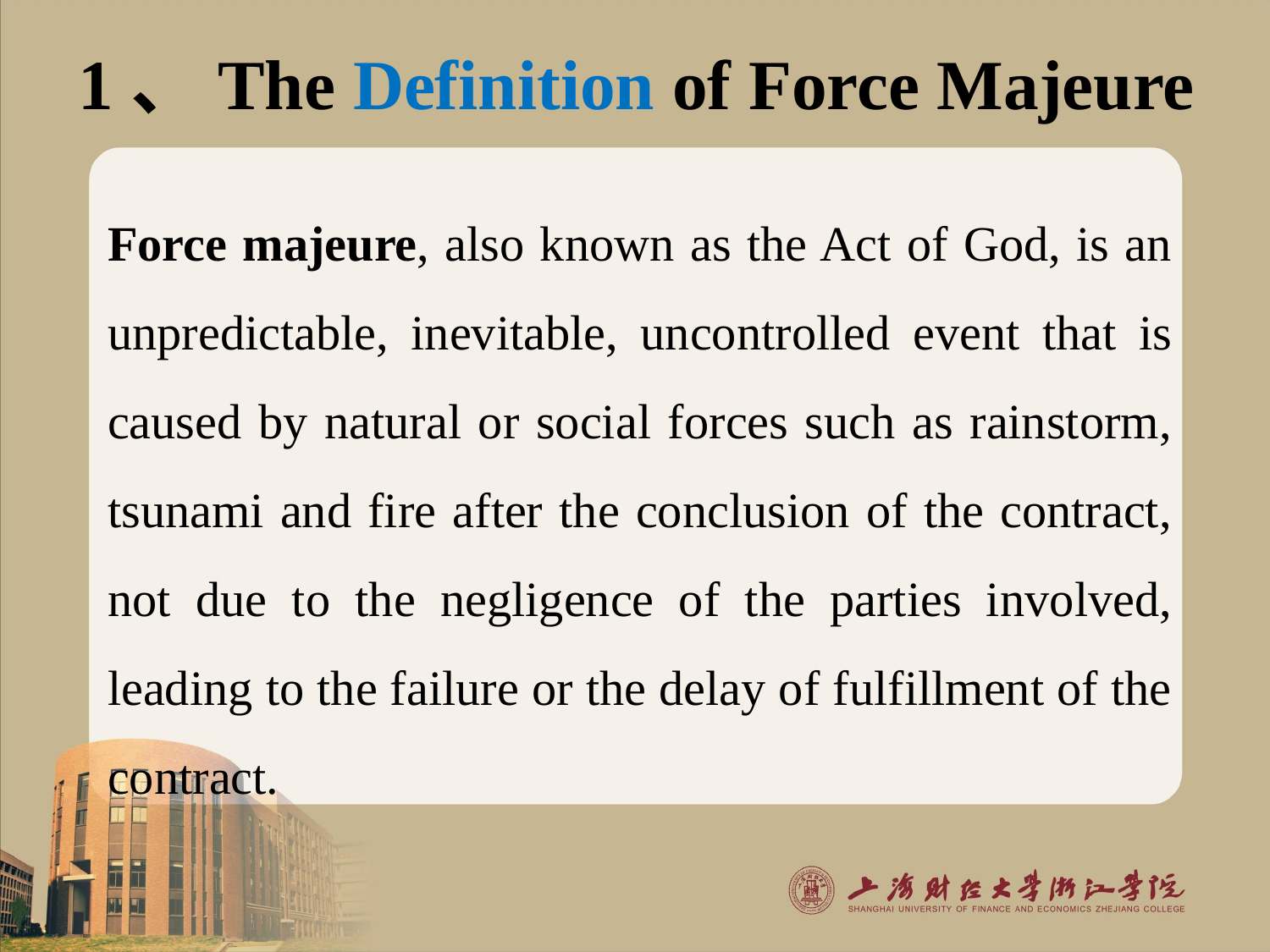

# 1、The Definition of Force Majeure
Force majeure, also known as the Act of God, is an unpredictable, inevitable, uncontrolled event that is caused by natural or social forces such as rainstorm, tsunami and fire after the conclusion of the contract, not due to the negligence of the parties involved, leading to the failure or the delay of fulfillment of the contract.